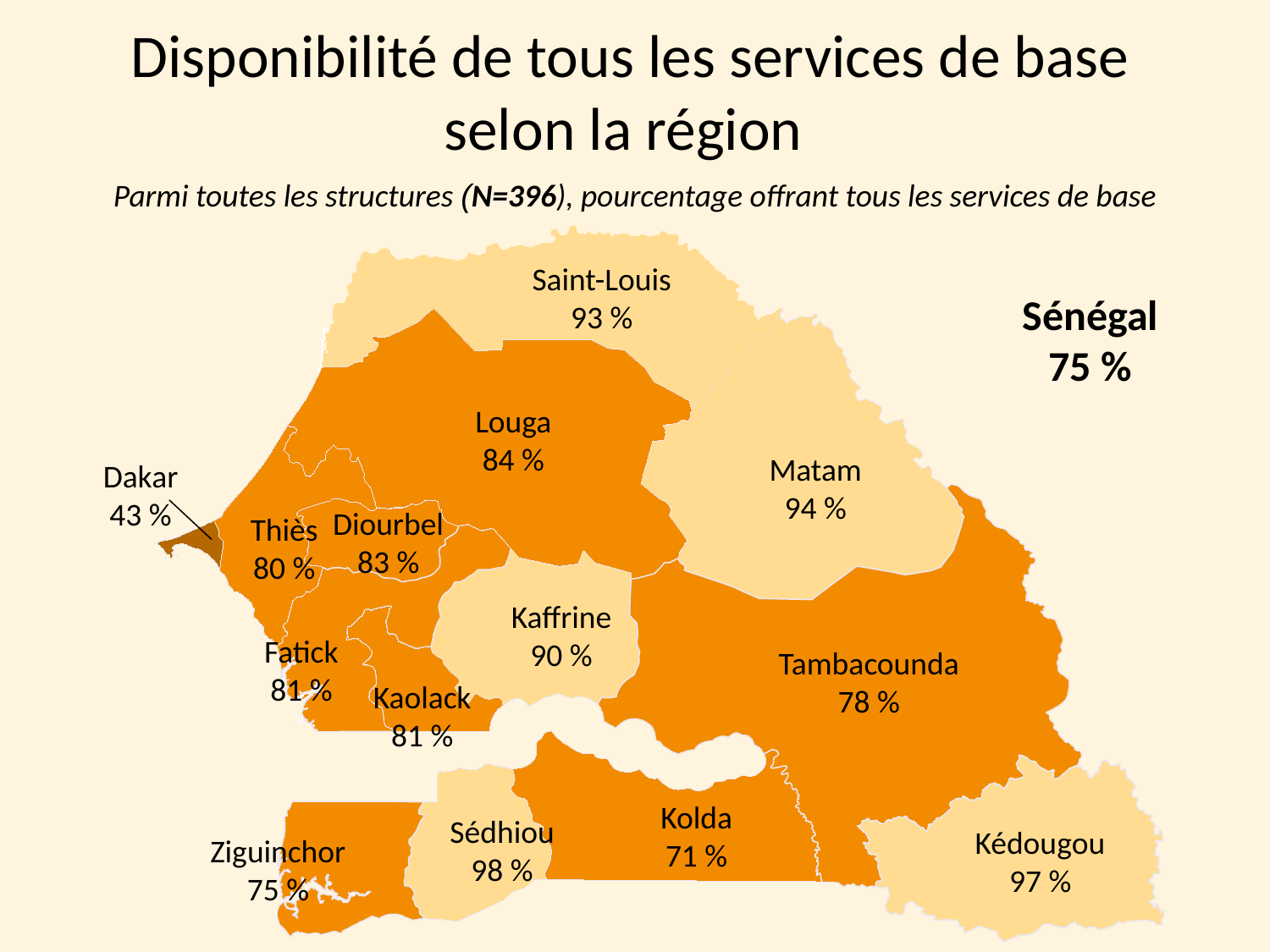

Disponibilité de tous les services de base selon la région

Parmi toutes les structures (N=396), pourcentage offrant tous les services de base
Saint-Louis
93 %
Sénégal
75 %
Louga
84 %
Matam
94 %
Dakar
43 %
Diourbel
83 %
Thiès
80 %
Kaffrine
90 %
Fatick
81 %
Tambacounda
78 %
Kaolack
81 %
Kolda
71 %
Sédhiou
98 %
Kédougou
97 %
Ziguinchor
75 %